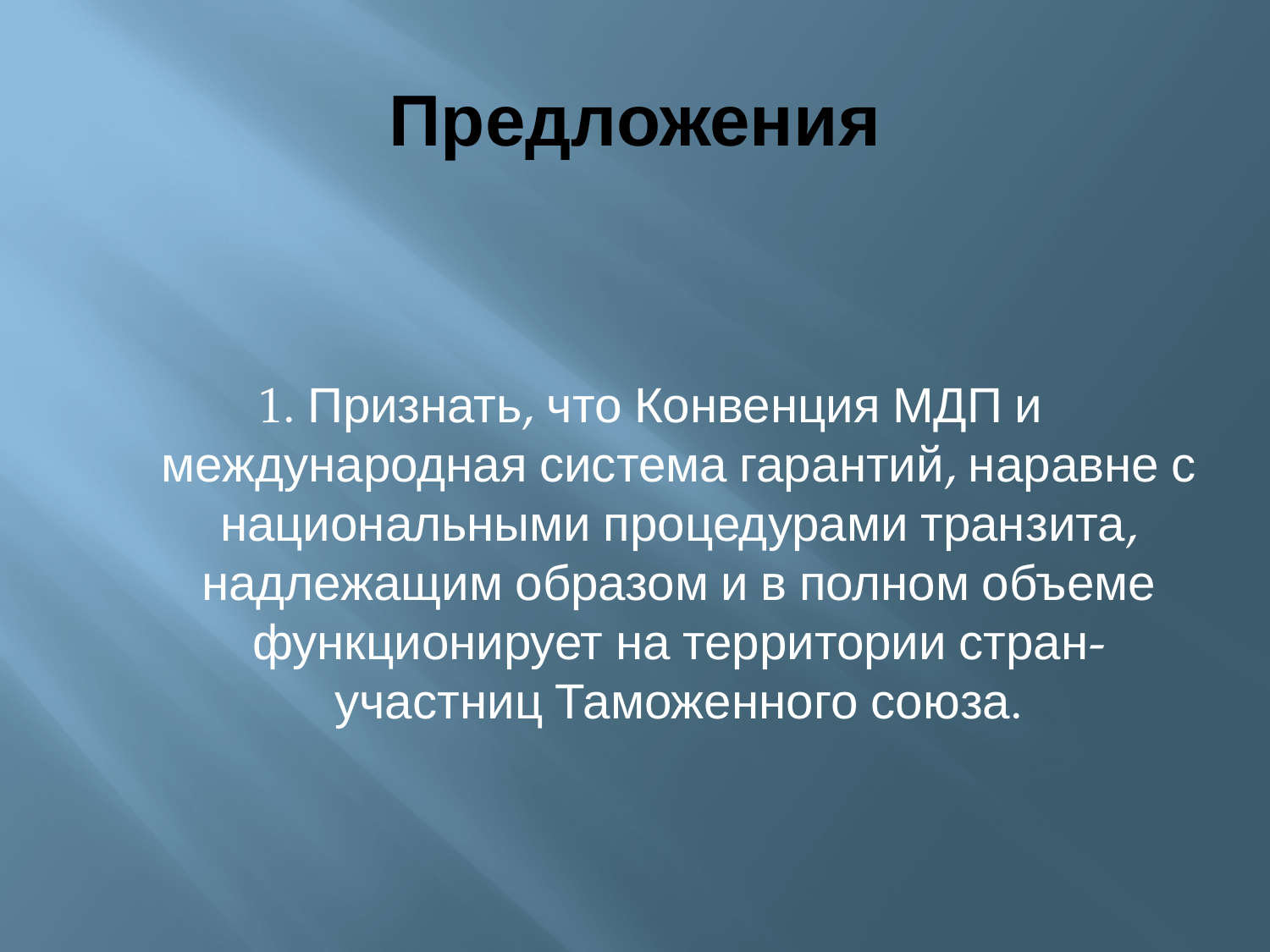

# Предложения
1. Признать, что Конвенция МДП и международная система гарантий, наравне с национальными процедурами транзита, надлежащим образом и в полном объеме функционирует на территории стран-участниц Таможенного союза.